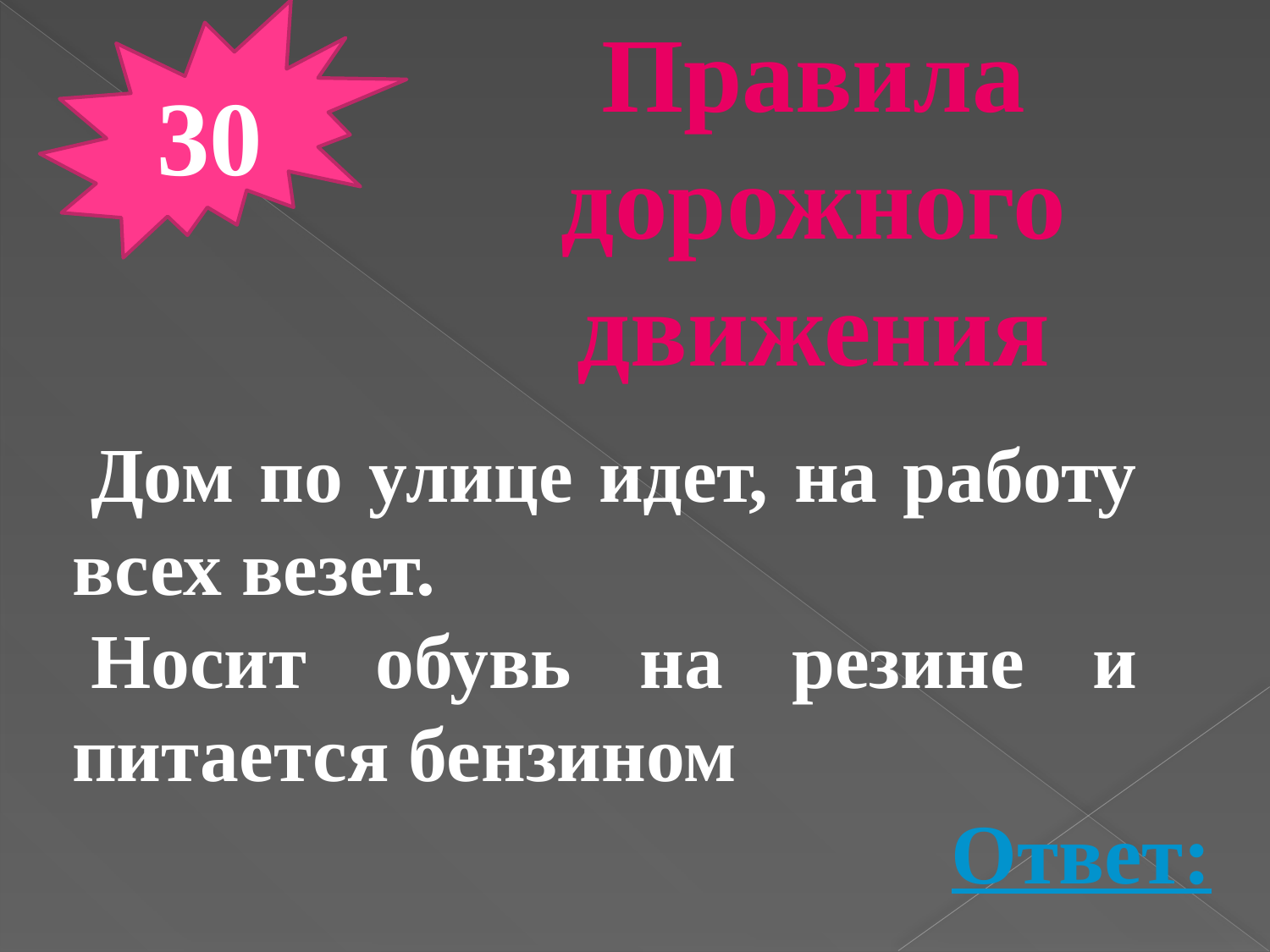

30
Правила дорожного движения
Дом по улице идет, на работу всех везет.
Носит обувь на резине и питается бензином
Ответ: